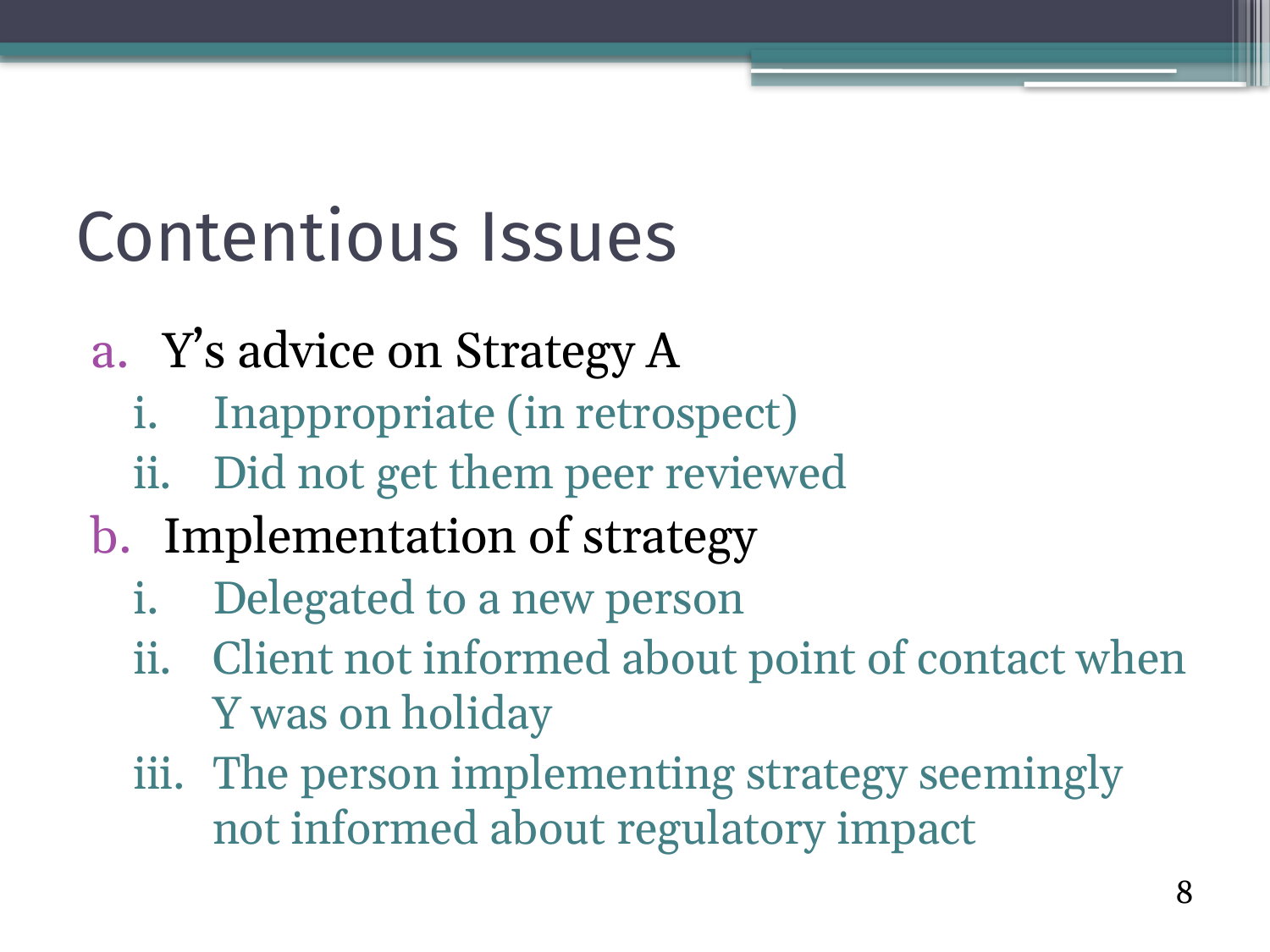

# Contentious Issues
Y’s advice on Strategy A
Inappropriate (in retrospect)
Did not get them peer reviewed
Implementation of strategy
Delegated to a new person
Client not informed about point of contact when Y was on holiday
The person implementing strategy seemingly not informed about regulatory impact
8